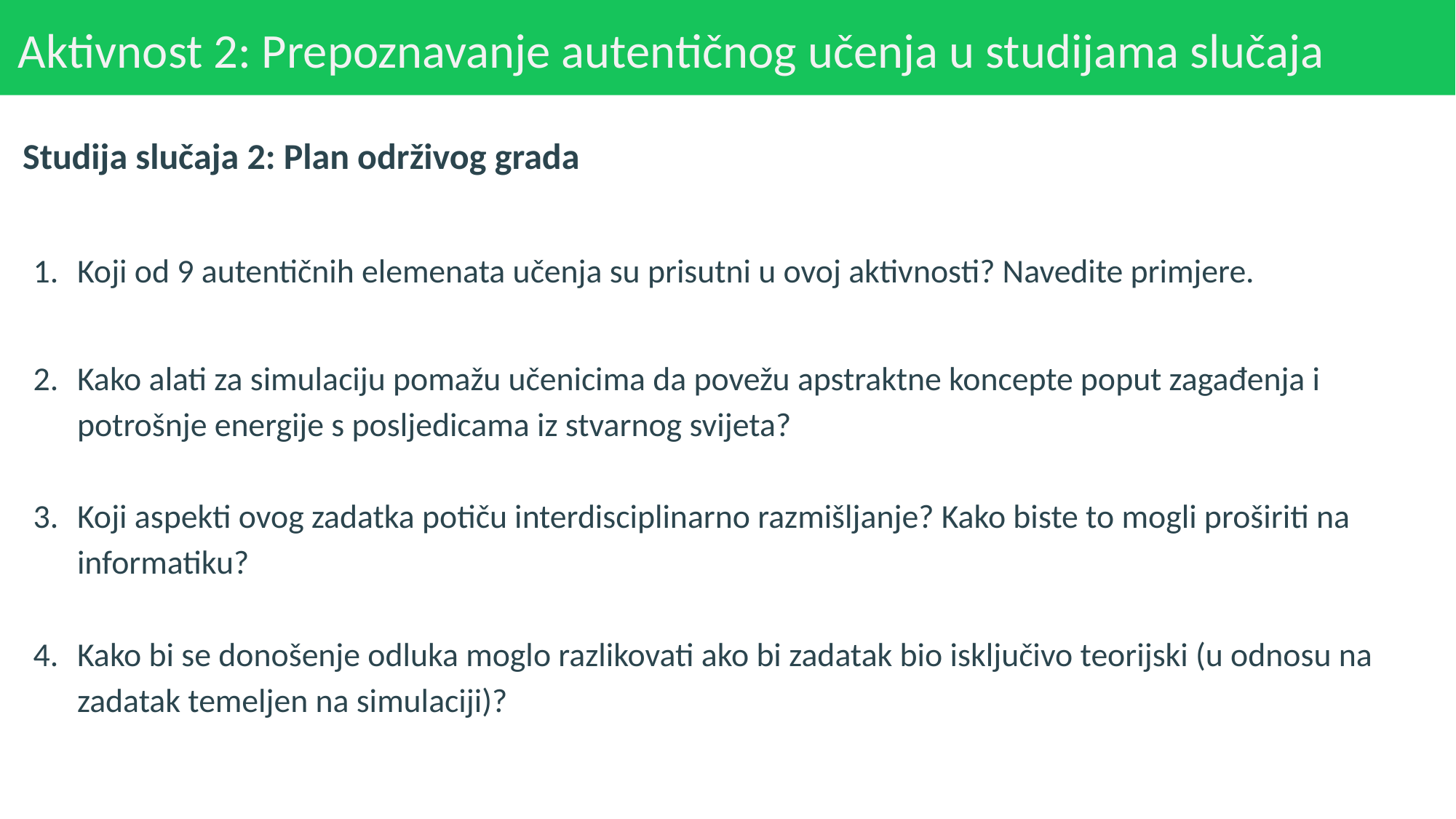

# Aktivnost 2: Prepoznavanje autentičnog učenja u studijama slučaja
Studija slučaja 2: Plan održivog grada

Koji od 9 autentičnih elemenata učenja su prisutni u ovoj aktivnosti? Navedite primjere.

Kako alati za simulaciju pomažu učenicima da povežu apstraktne koncepte poput zagađenja i potrošnje energije s posljedicama iz stvarnog svijeta?

Koji aspekti ovog zadatka potiču interdisciplinarno razmišljanje? Kako biste to mogli proširiti na informatiku?

Kako bi se donošenje odluka moglo razlikovati ako bi zadatak bio isključivo teorijski (u odnosu na zadatak temeljen na simulaciji)?